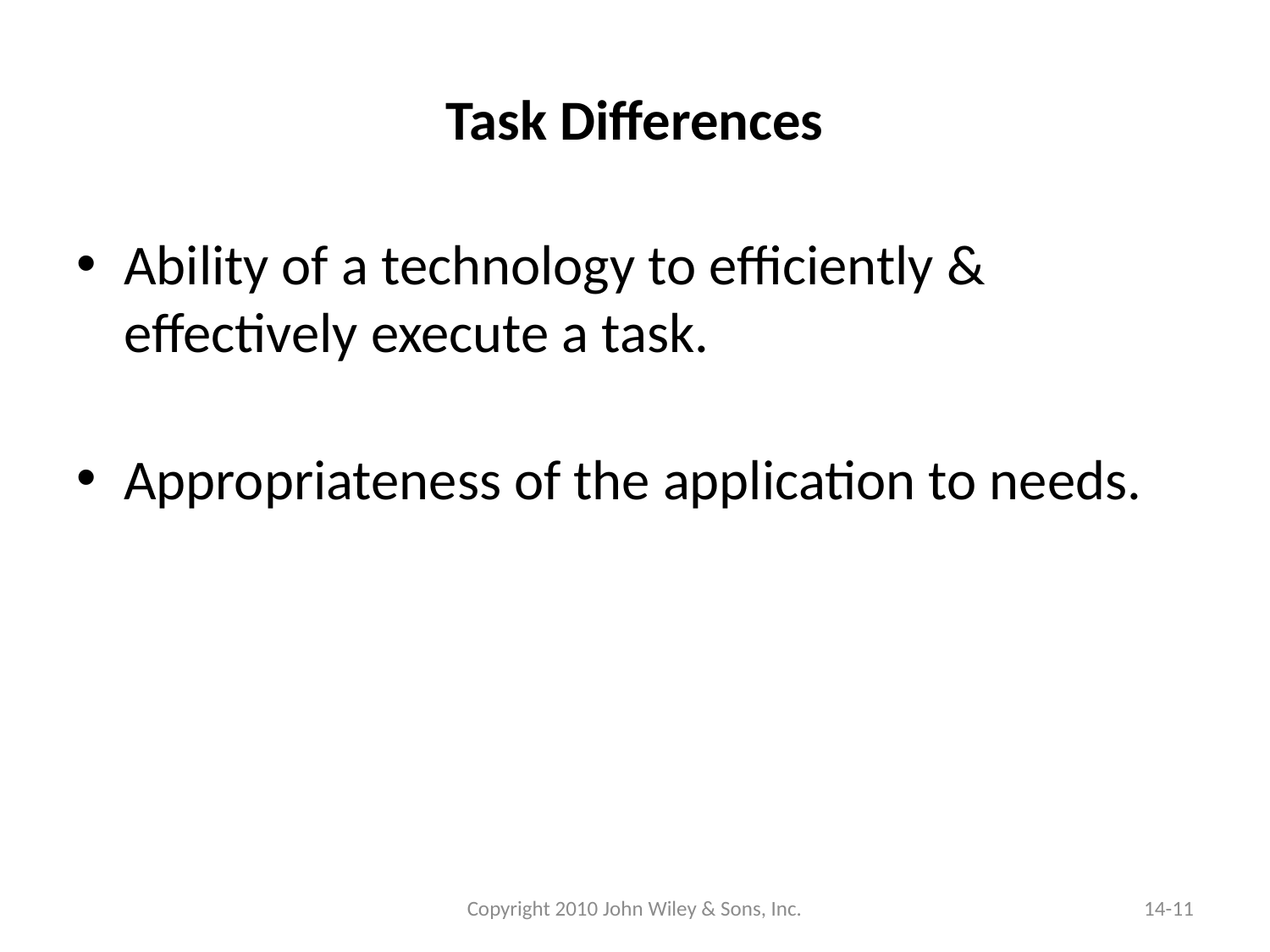

# Task Differences
Ability of a technology to efficiently & effectively execute a task.
Appropriateness of the application to needs.
Copyright 2010 John Wiley & Sons, Inc.
14-11